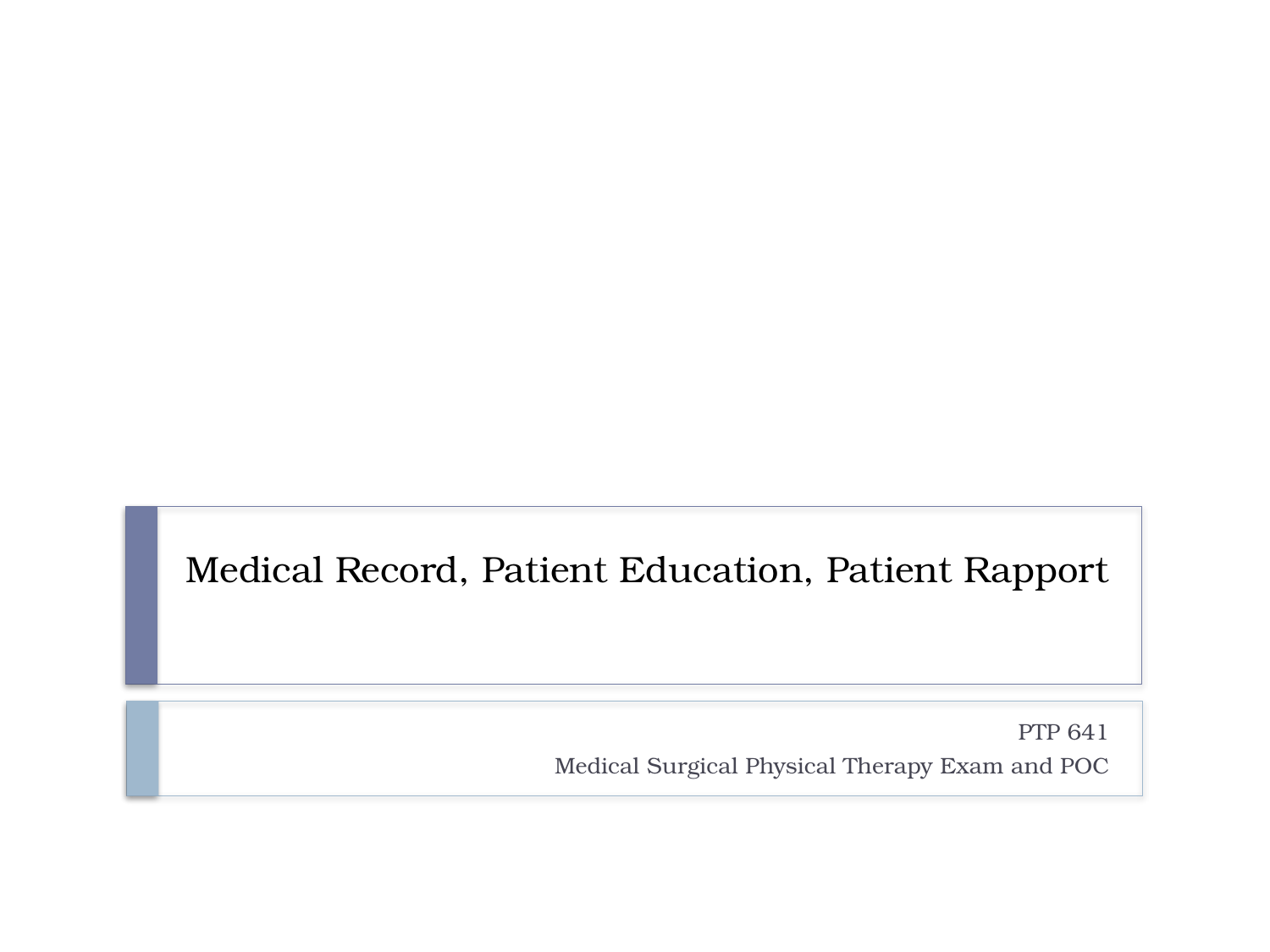

# Medical Record, Patient Education, Patient Rapport
PTP 641
Medical Surgical Physical Therapy Exam and POC